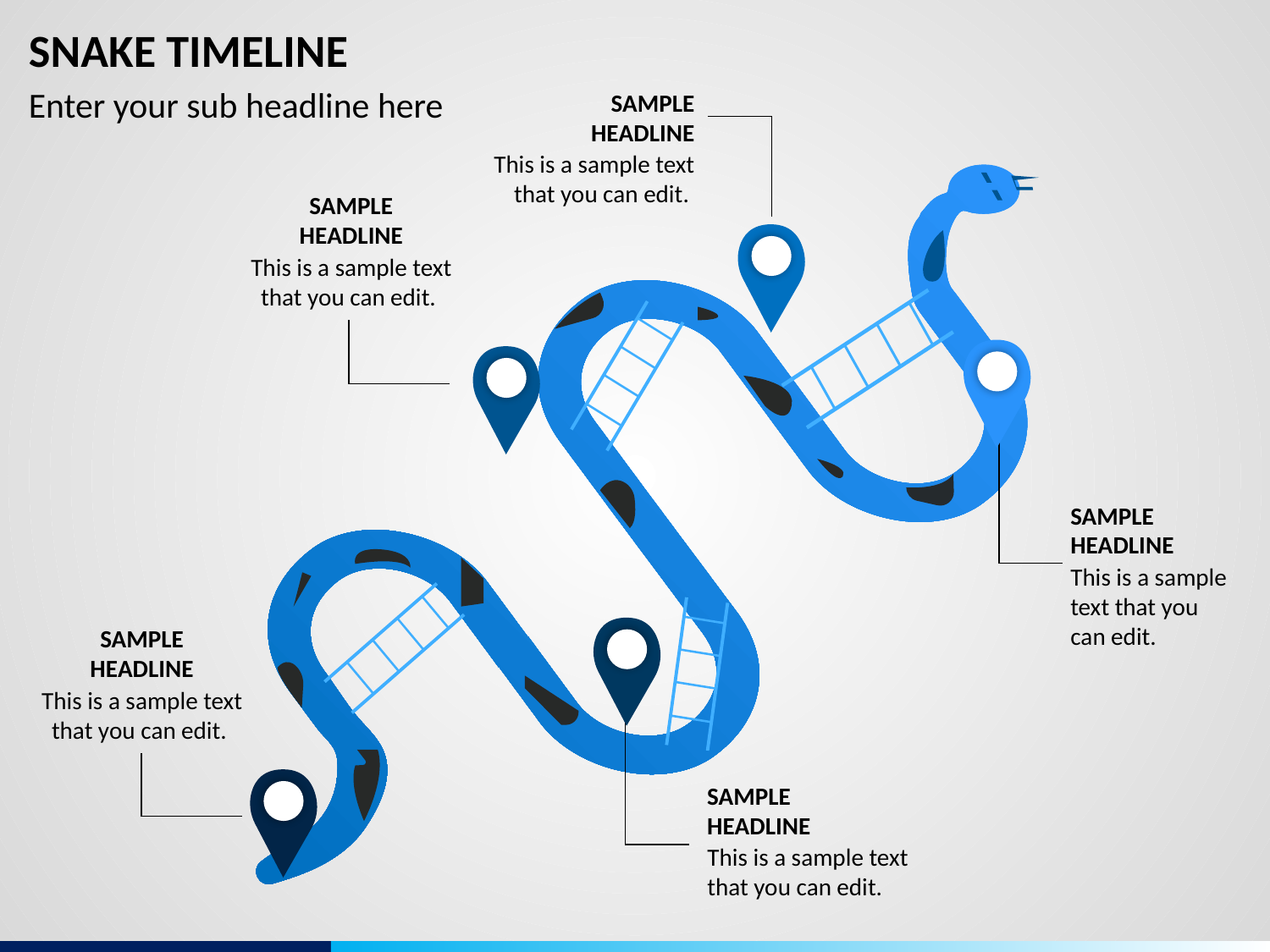

# SNAKE TIMELINE
Enter your sub headline here
SAMPLE HEADLINE

This is a sample text that you can edit.

SAMPLE HEADLINE

This is a sample text that you can edit.

SAMPLE HEADLINE

This is a sample text that you can edit.

SAMPLE HEADLINE

This is a sample text that you can edit.

SAMPLE HEADLINE

This is a sample text that you can edit.